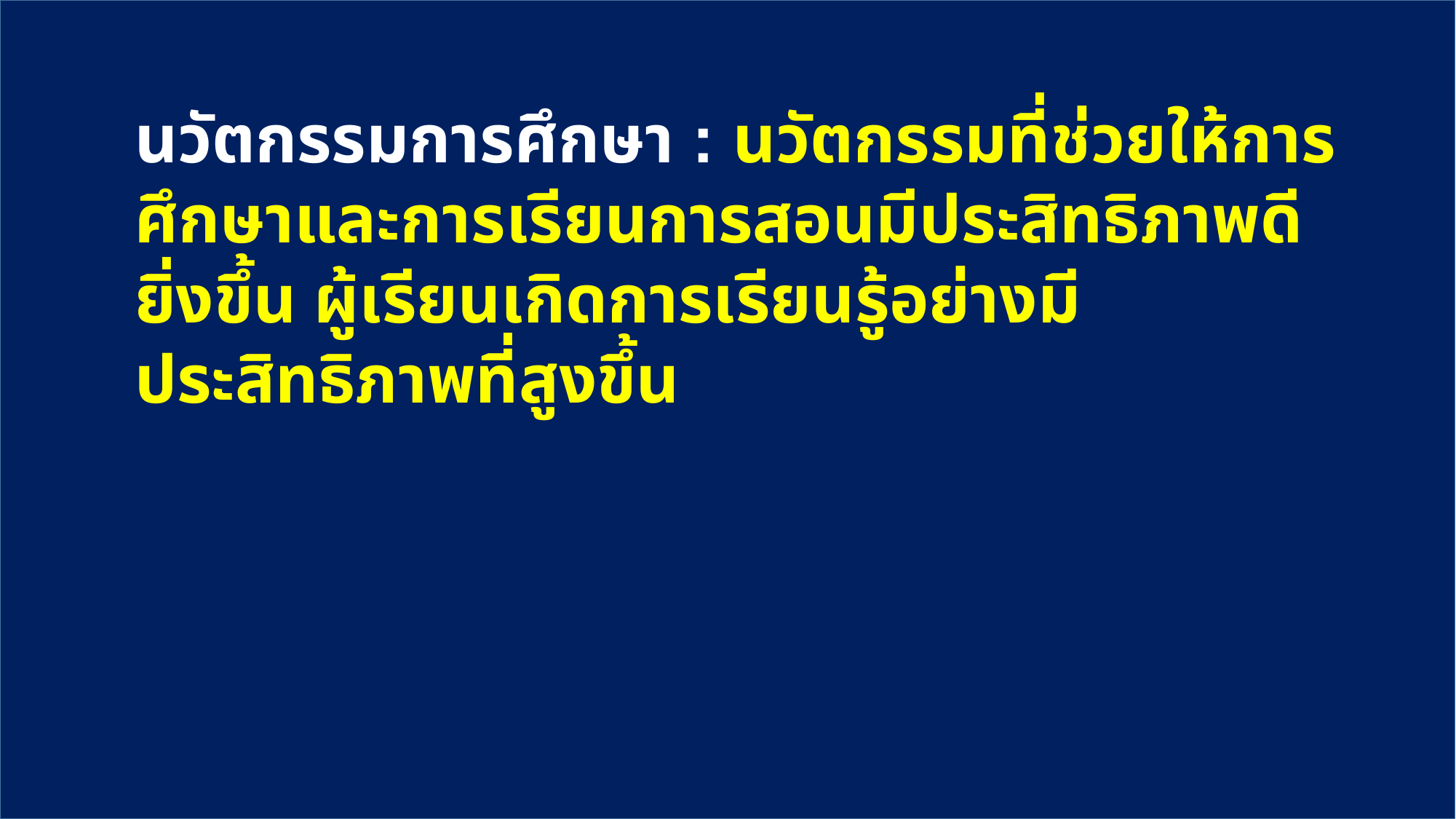

นวัตกรรมการศึกษา : นวัตกรรมที่ช่วยให้การศึกษาและการเรียนการสอนมีประสิทธิภาพดียิ่งขึ้น ผู้เรียนเกิดการเรียนรู้อย่างมีประสิทธิภาพที่สูงขึ้น